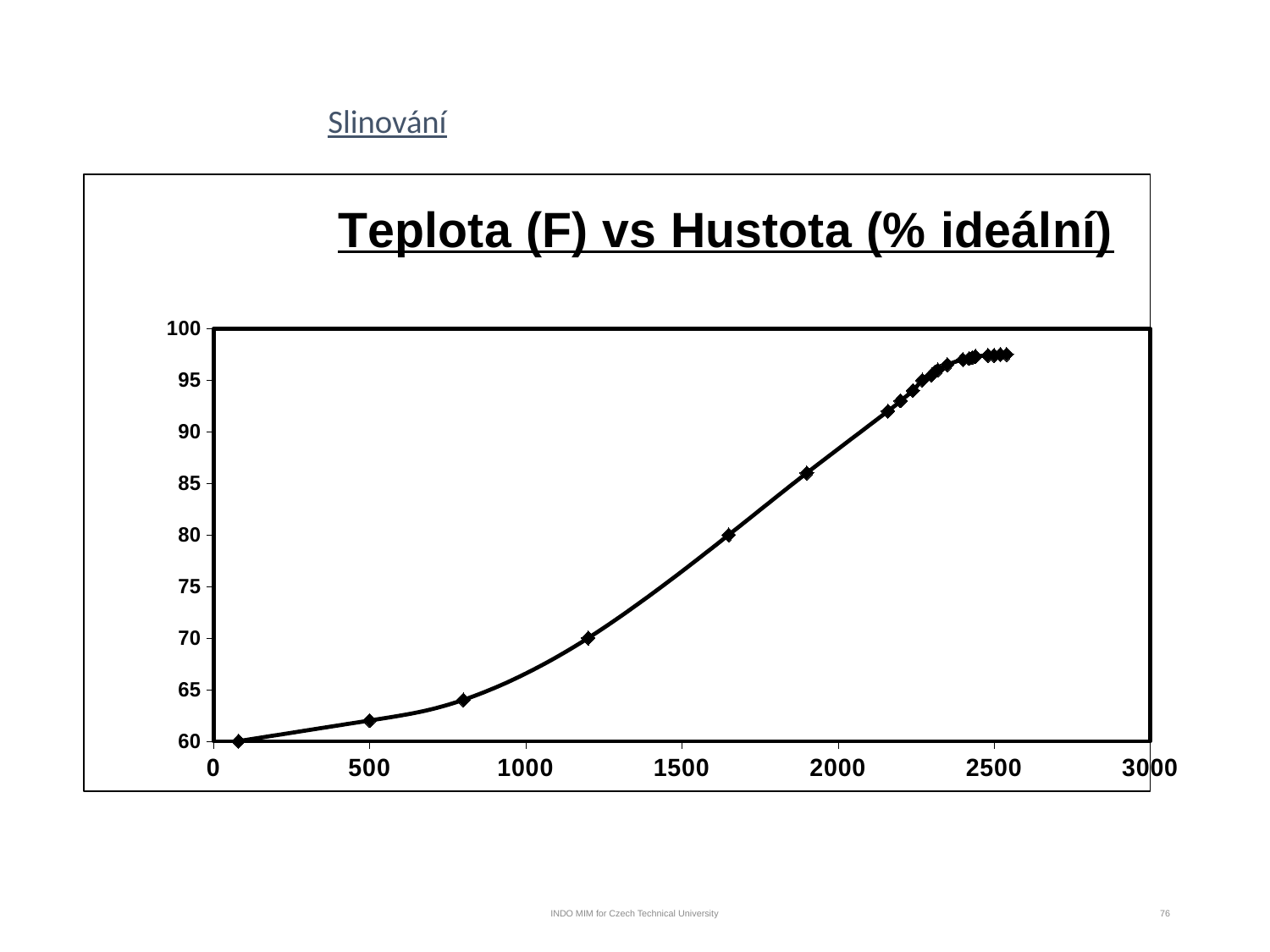

Slinování

### Chart: Teplota (F) vs Hustota (% ideální)

| Category | deNSITY |
|---|---|
INDO MIM for Czech Technical University
76